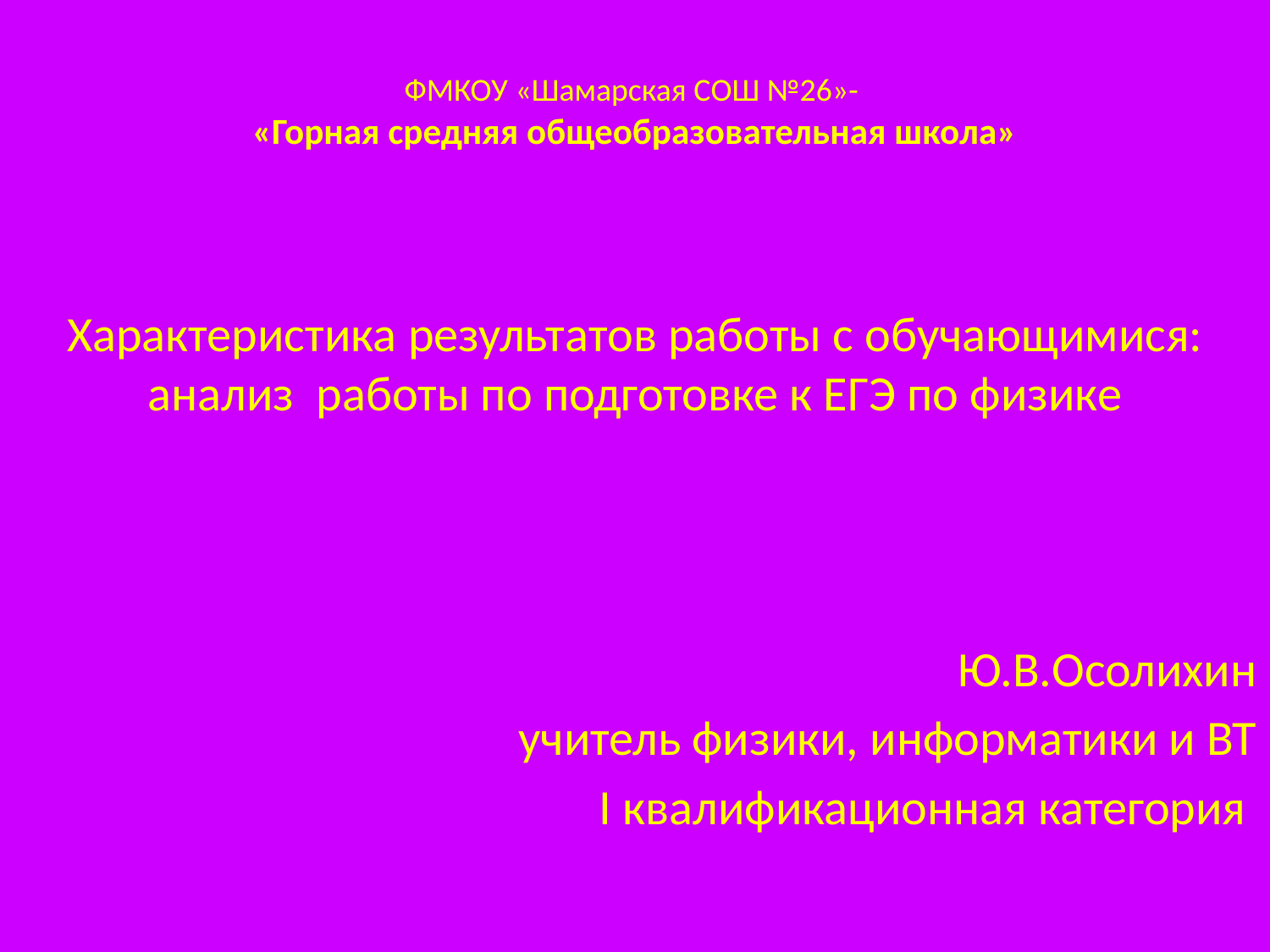

# ФМКОУ «Шамарская СОШ №26»- «Горная средняя общеобразовательная школа»

Характеристика результатов работы с обучающимися:
анализ  работы по подготовке к ЕГЭ по физике

Ю.В.Осолихин
учитель физики, информатики и ВТ
I квалификационная категория